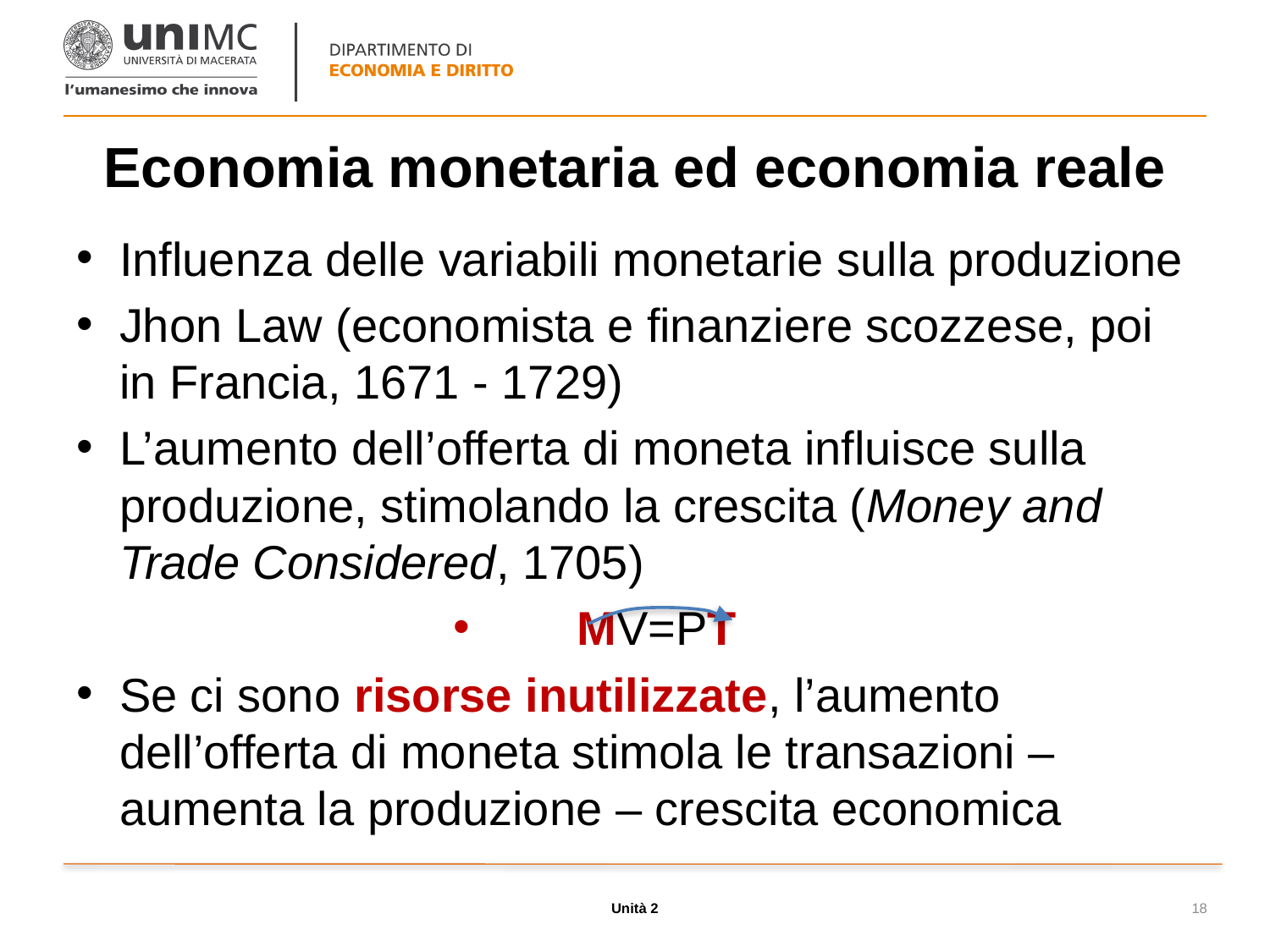

# Economia monetaria ed economia reale
Influenza delle variabili monetarie sulla produzione
Jhon Law (economista e finanziere scozzese, poi in Francia, 1671 - 1729)
L’aumento dell’offerta di moneta influisce sulla produzione, stimolando la crescita (Money and Trade Considered, 1705)
MV=PT
Se ci sono risorse inutilizzate, l’aumento dell’offerta di moneta stimola le transazioni – aumenta la produzione – crescita economica

Unità 2
18